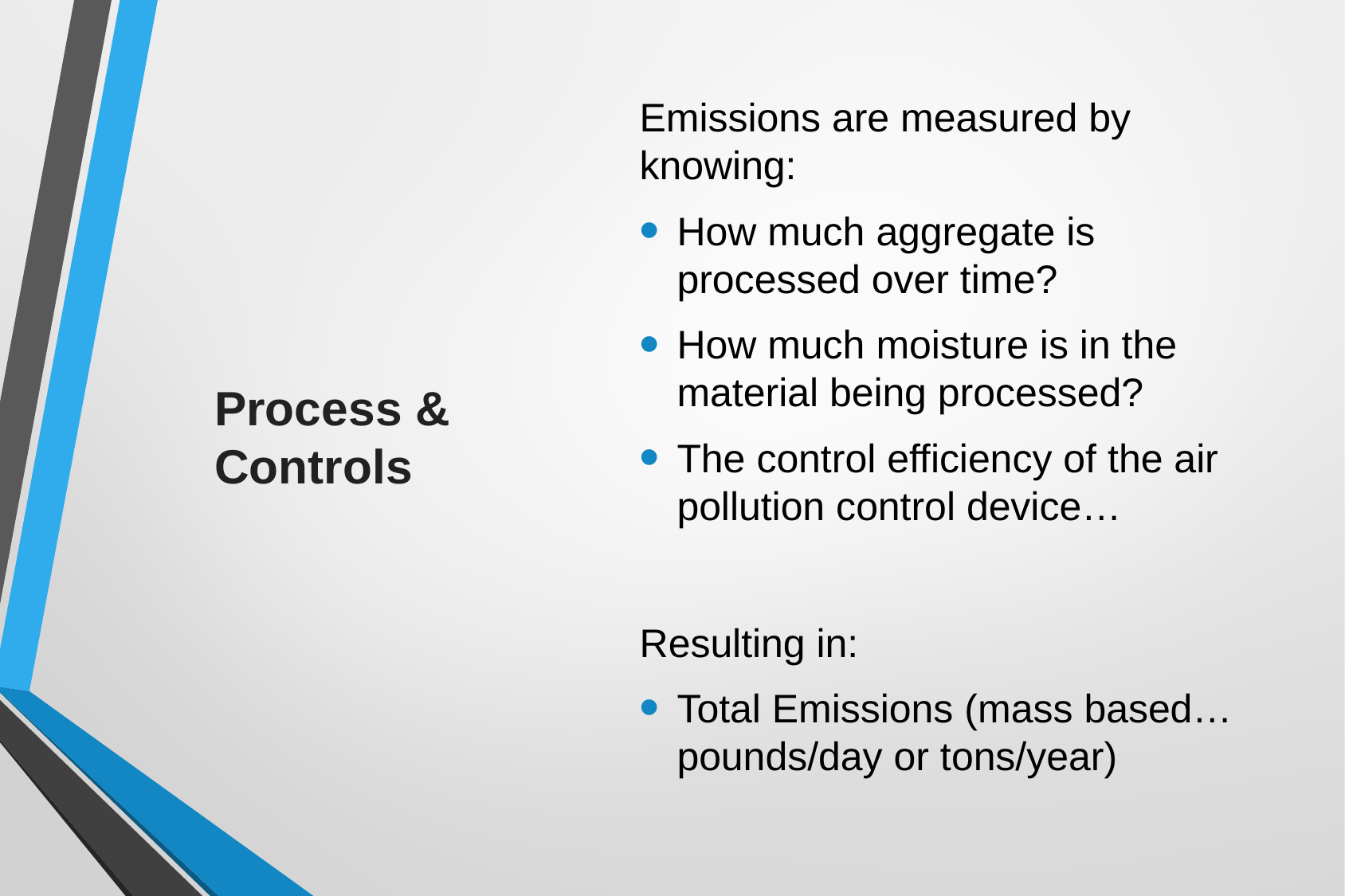

Process & Controls
Emissions are measured by knowing:
How much aggregate is processed over time?
How much moisture is in the material being processed?
The control efficiency of the air pollution control device…

Resulting in:
Total Emissions (mass based…pounds/day or tons/year)